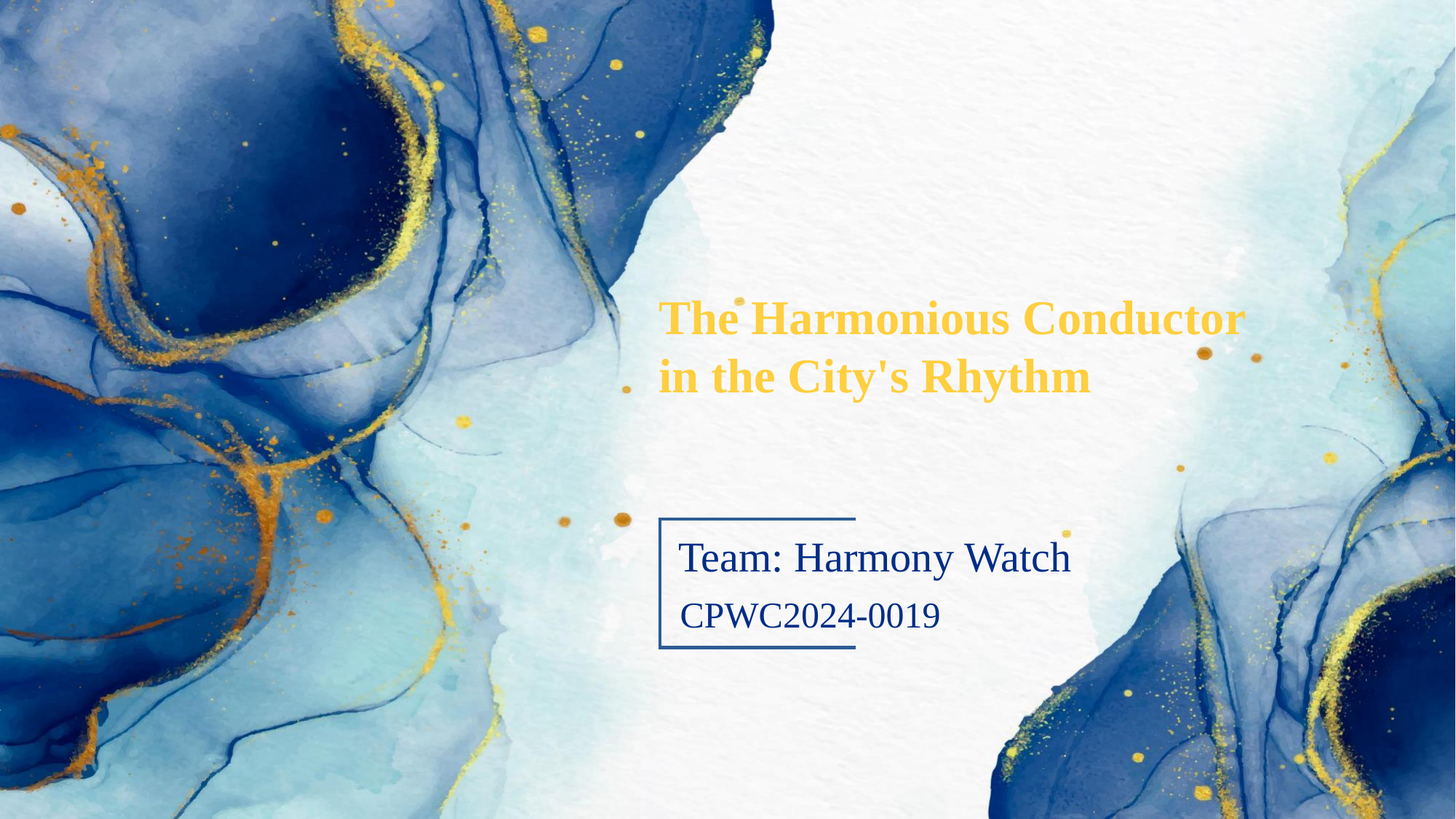

The Harmonious Conductor in the City's Rhythm

Team: Harmony Watch
CPWC2024-0019